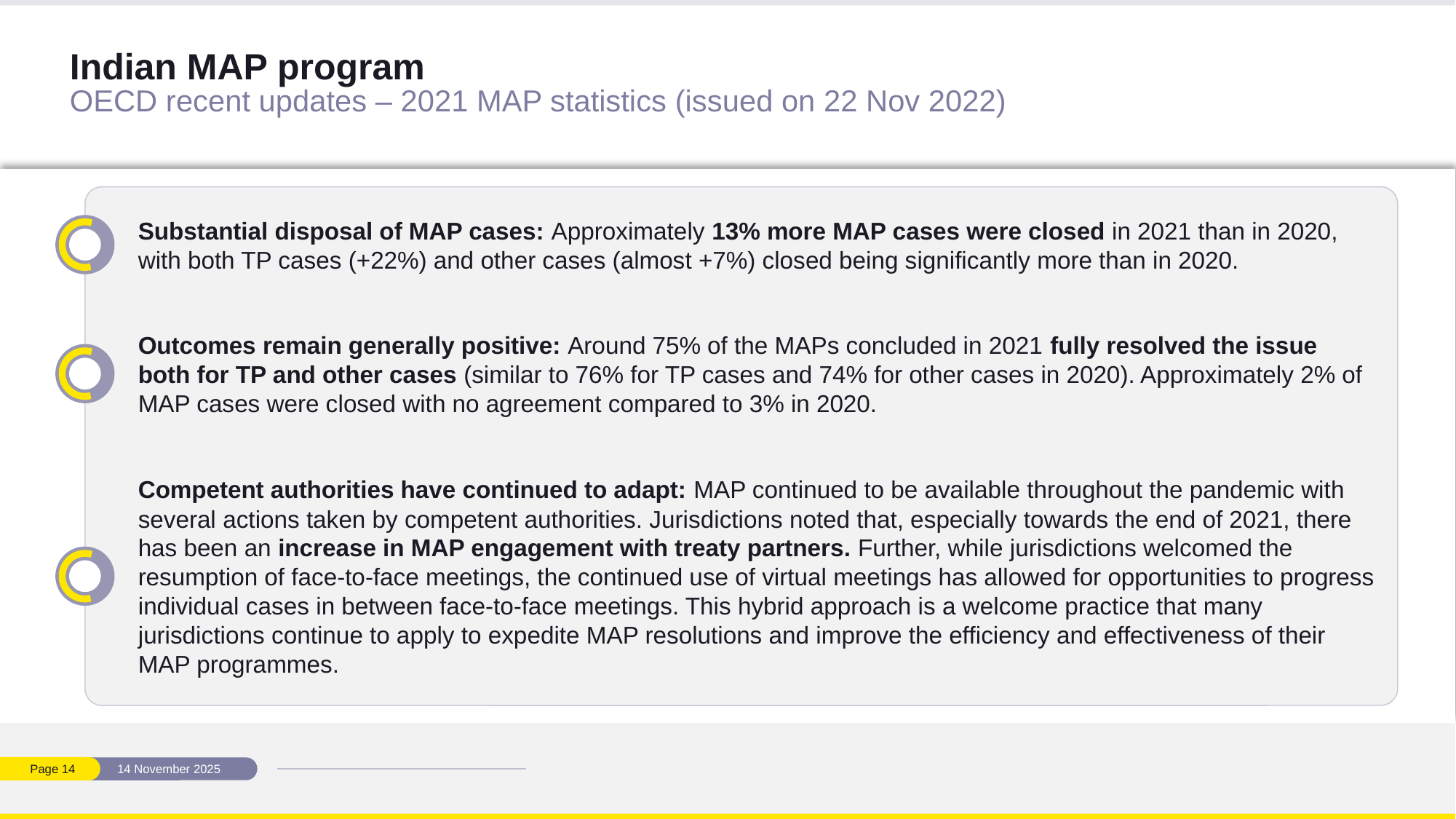

# Indian MAP program OECD recent updates – 2021 MAP statistics (issued on 22 Nov 2022)

Substantial disposal of MAP cases: Approximately 13% more MAP cases were closed in 2021 than in 2020, with both TP cases (+22%) and other cases (almost +7%) closed being significantly more than in 2020.

Outcomes remain generally positive: Around 75% of the MAPs concluded in 2021 fully resolved the issue both for TP and other cases (similar to 76% for TP cases and 74% for other cases in 2020). Approximately 2% of MAP cases were closed with no agreement compared to 3% in 2020.

Competent authorities have continued to adapt: MAP continued to be available throughout the pandemic with several actions taken by competent authorities. Jurisdictions noted that, especially towards the end of 2021, there has been an increase in MAP engagement with treaty partners. Further, while jurisdictions welcomed the resumption of face-to-face meetings, the continued use of virtual meetings has allowed for opportunities to progress individual cases in between face-to-face meetings. This hybrid approach is a welcome practice that many jurisdictions continue to apply to expedite MAP resolutions and improve the efficiency and effectiveness of their MAP programmes.